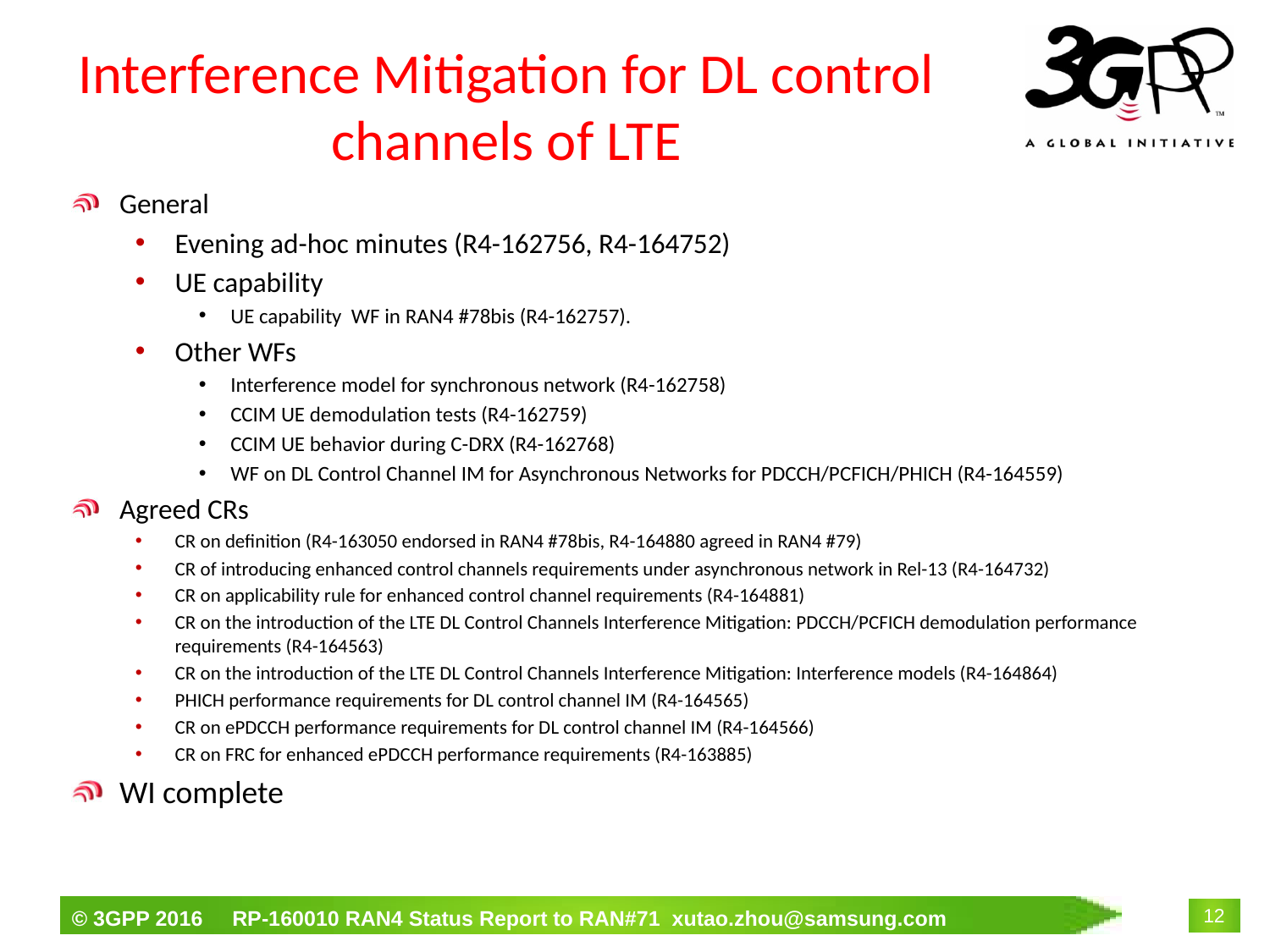

# Interference Mitigation for DL control channels of LTE
General
Evening ad-hoc minutes (R4-162756, R4-164752)
UE capability
UE capability  WF in RAN4 #78bis (R4-162757).
Other WFs
Interference model for synchronous network (R4-162758)
CCIM UE demodulation tests (R4-162759)
CCIM UE behavior during C-DRX (R4-162768)
WF on DL Control Channel IM for Asynchronous Networks for PDCCH/PCFICH/PHICH (R4-164559)
Agreed CRs
CR on definition (R4-163050 endorsed in RAN4 #78bis, R4-164880 agreed in RAN4 #79)
CR of introducing enhanced control channels requirements under asynchronous network in Rel-13 (R4-164732)
CR on applicability rule for enhanced control channel requirements (R4-164881)
CR on the introduction of the LTE DL Control Channels Interference Mitigation: PDCCH/PCFICH demodulation performance requirements (R4-164563)
CR on the introduction of the LTE DL Control Channels Interference Mitigation: Interference models (R4-164864)
PHICH performance requirements for DL control channel IM (R4-164565)
CR on ePDCCH performance requirements for DL control channel IM (R4-164566)
CR on FRC for enhanced ePDCCH performance requirements (R4-163885)
WI complete